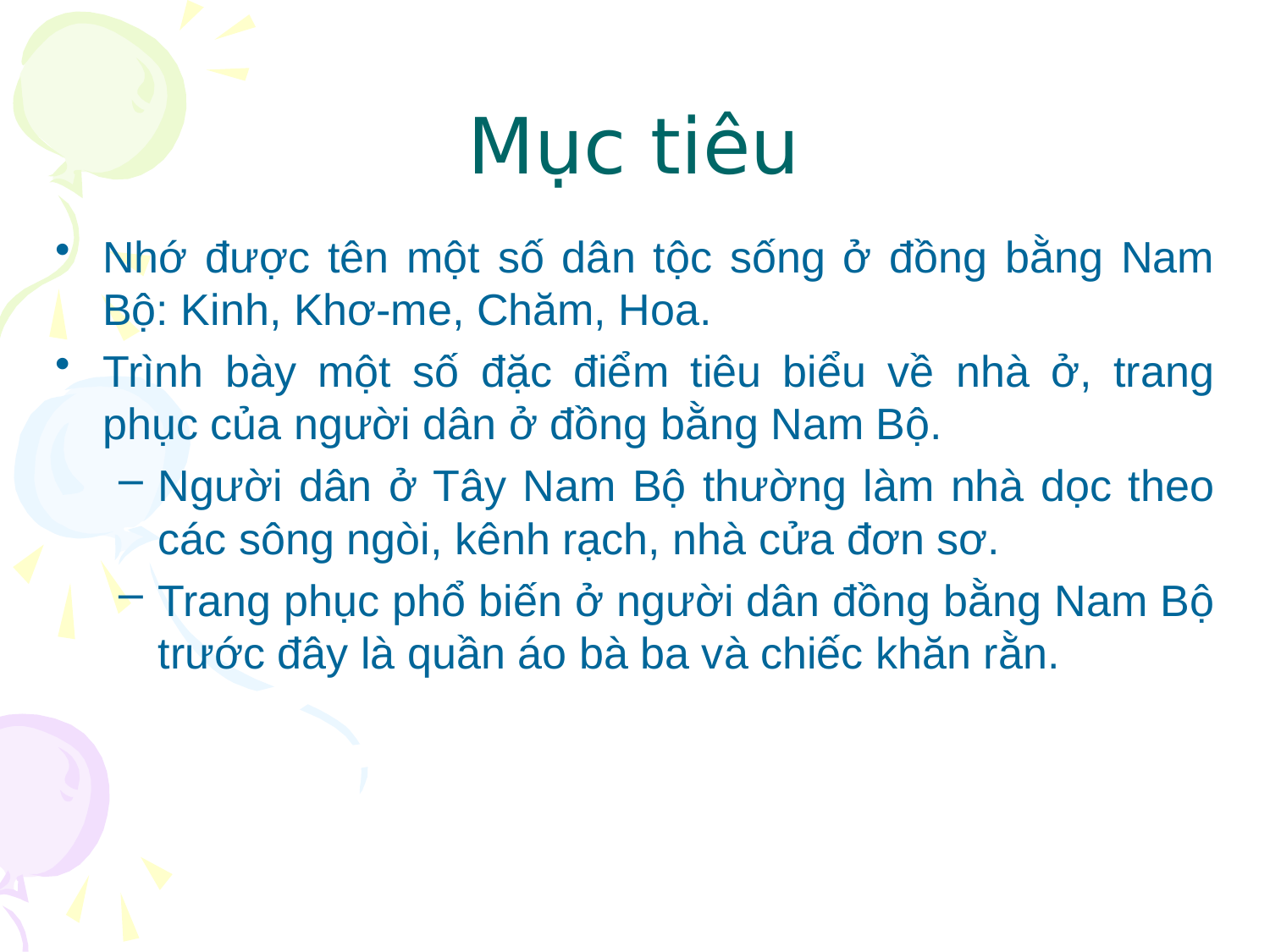

# Mục tiêu
Nhớ được tên một số dân tộc sống ở đồng bằng Nam Bộ: Kinh, Khơ-me, Chăm, Hoa.
Trình bày một số đặc điểm tiêu biểu về nhà ở, trang phục của người dân ở đồng bằng Nam Bộ.
Người dân ở Tây Nam Bộ thường làm nhà dọc theo các sông ngòi, kênh rạch, nhà cửa đơn sơ.
Trang phục phổ biến ở người dân đồng bằng Nam Bộ trước đây là quần áo bà ba và chiếc khăn rằn.